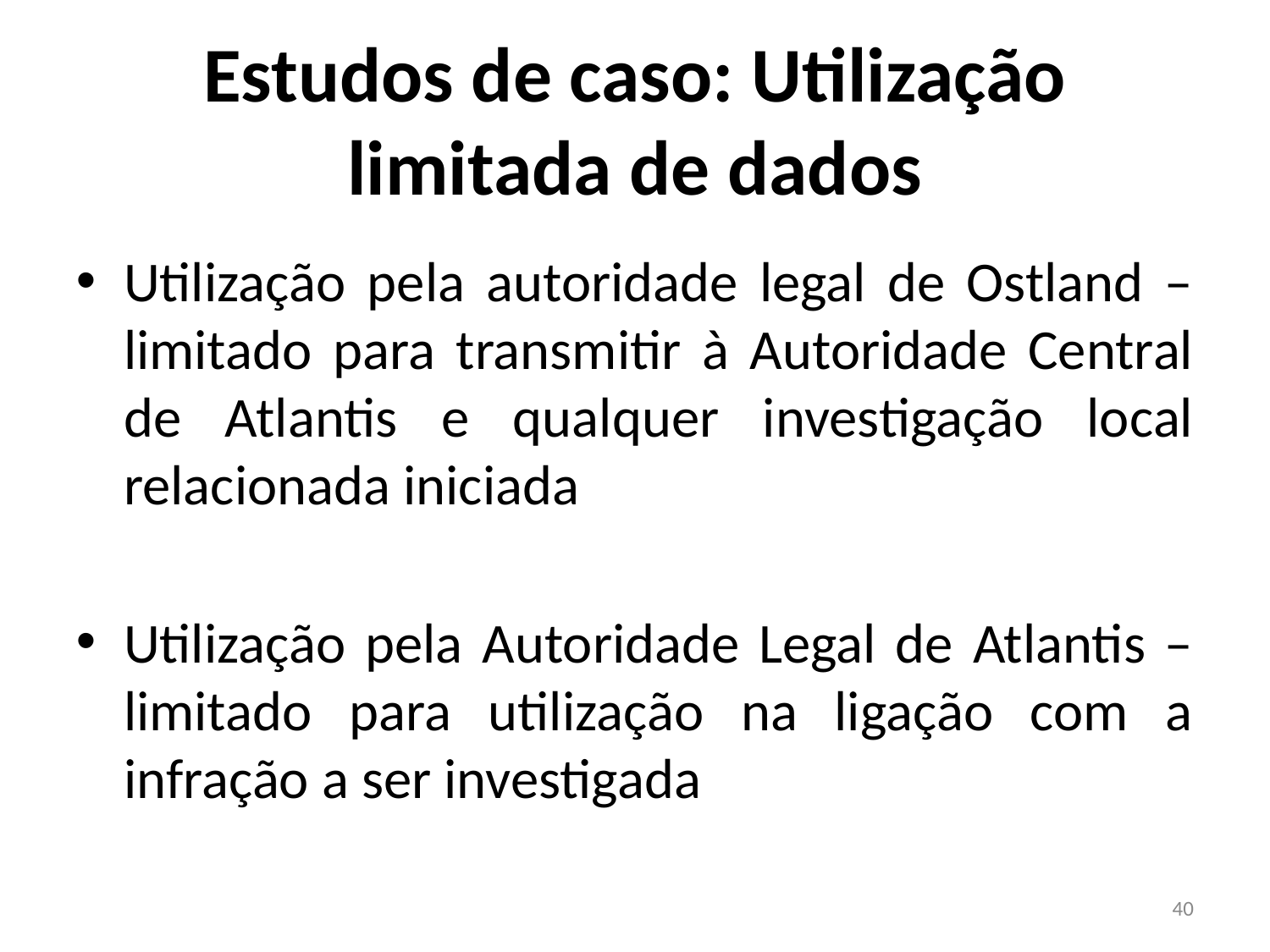

# Estudos de caso: Utilização limitada de dados

Utilização pela autoridade legal de Ostland – limitado para transmitir à Autoridade Central de Atlantis e qualquer investigação local relacionada iniciada

Utilização pela Autoridade Legal de Atlantis – limitado para utilização na ligação com a infração a ser investigada
40